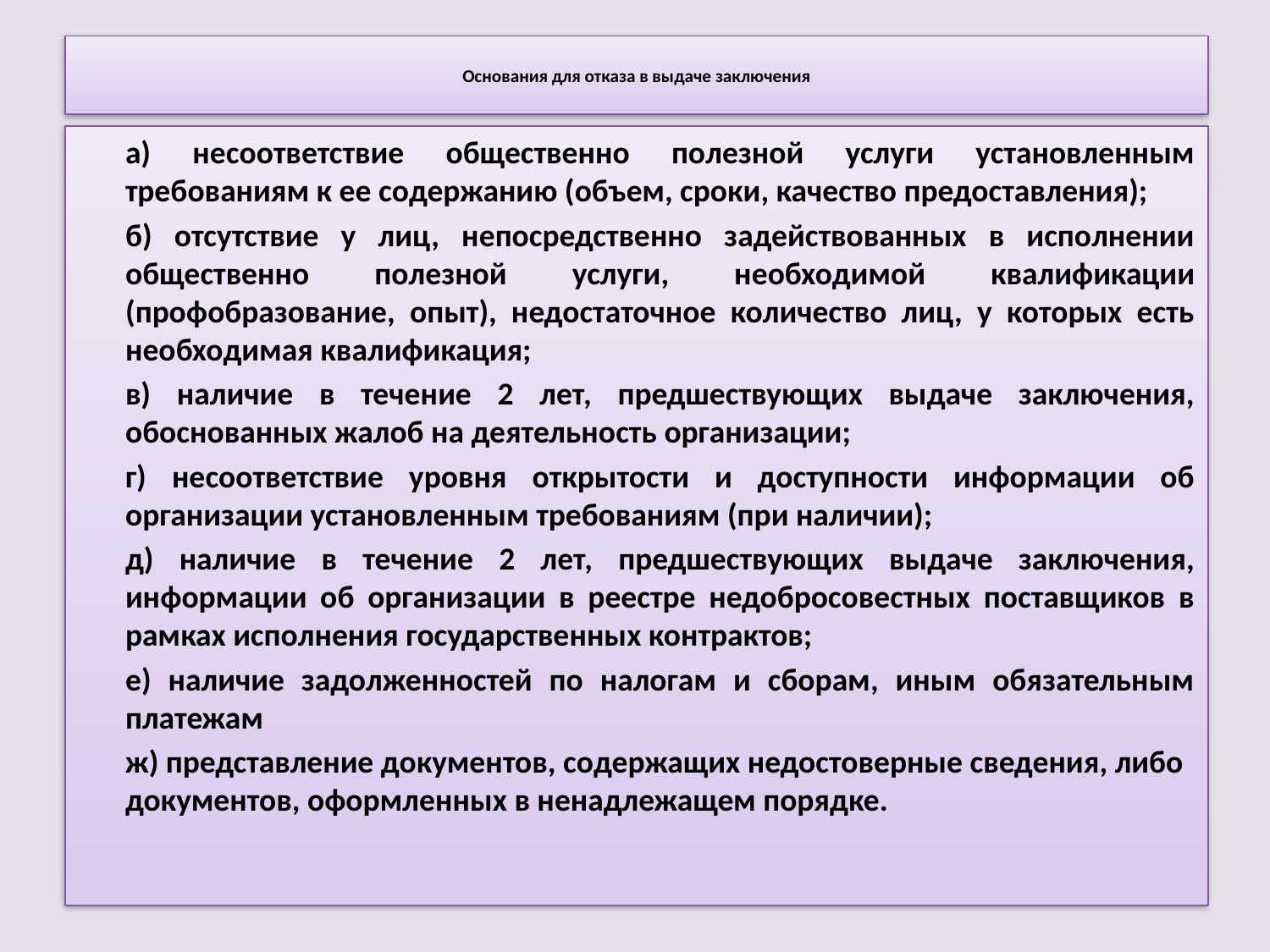

# Основания для отказа в выдаче заключения
а) несоответствие общественно полезной услуги установленным требованиям к ее содержанию (объем, сроки, качество предоставления);
б) отсутствие у лиц, непосредственно задействованных в исполнении общественно полезной услуги, необходимой квалификации (профобразование, опыт), недостаточное количество лиц, у которых есть необходимая квалификация;
в) наличие в течение 2 лет, предшествующих выдаче заключения, обоснованных жалоб на деятельность организации;
г) несоответствие уровня открытости и доступности информации об организации установленным требованиям (при наличии);
д) наличие в течение 2 лет, предшествующих выдаче заключения, информации об организации в реестре недобросовестных поставщиков в рамках исполнения государственных контрактов;
е) наличие задолженностей по налогам и сборам, иным обязательным платежам
ж) представление документов, содержащих недостоверные сведения, либо документов, оформленных в ненадлежащем порядке.